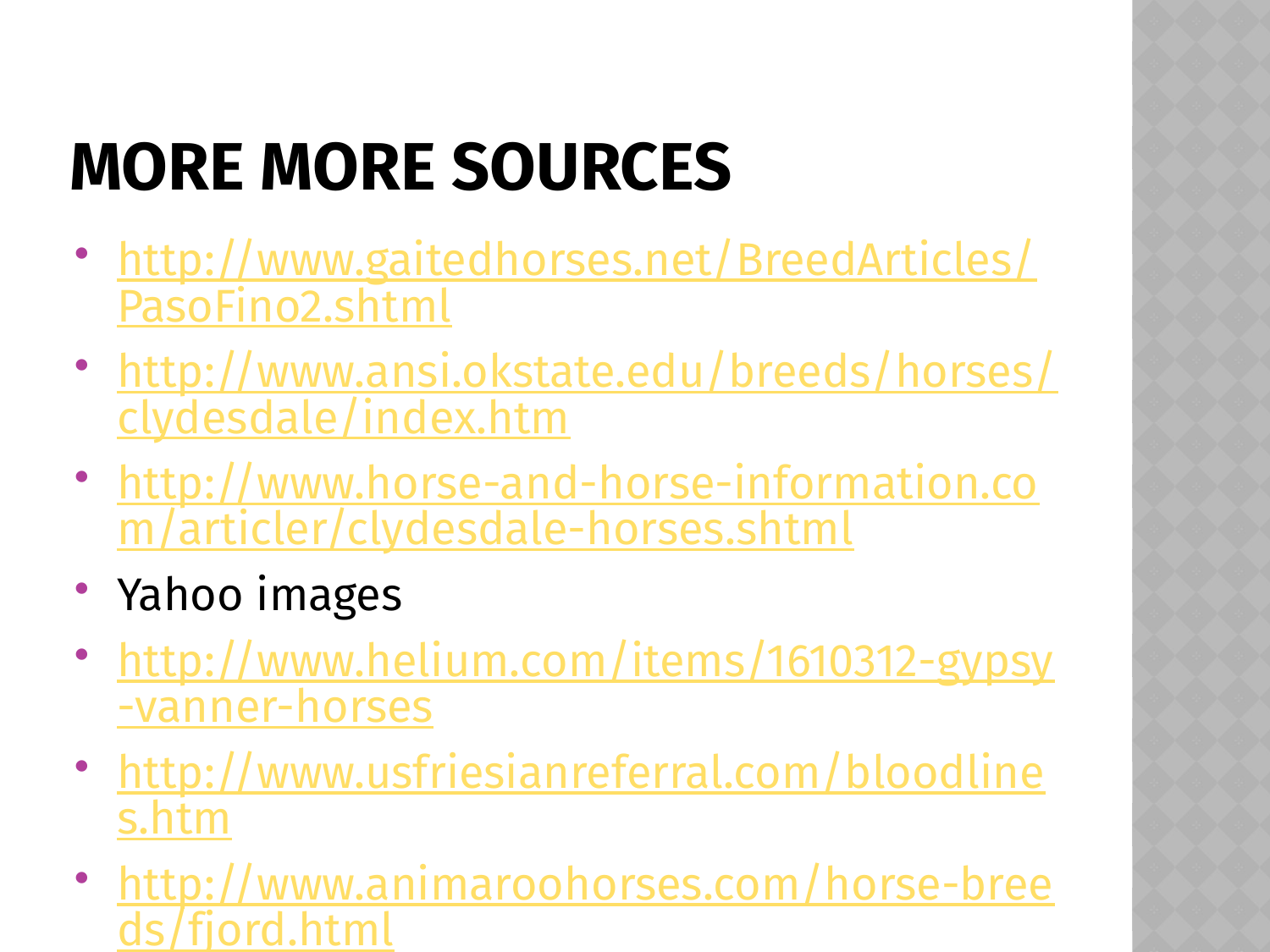

# More More sources
http://www.gaitedhorses.net/BreedArticles/PasoFino2.shtml
http://www.ansi.okstate.edu/breeds/horses/clydesdale/index.htm
http://www.horse-and-horse-information.com/articler/clydesdale-horses.shtml
Yahoo images
http://www.helium.com/items/1610312-gypsy-vanner-horses
http://www.usfriesianreferral.com/bloodlines.htm
http://www.animaroohorses.com/horse-breeds/fjord.html